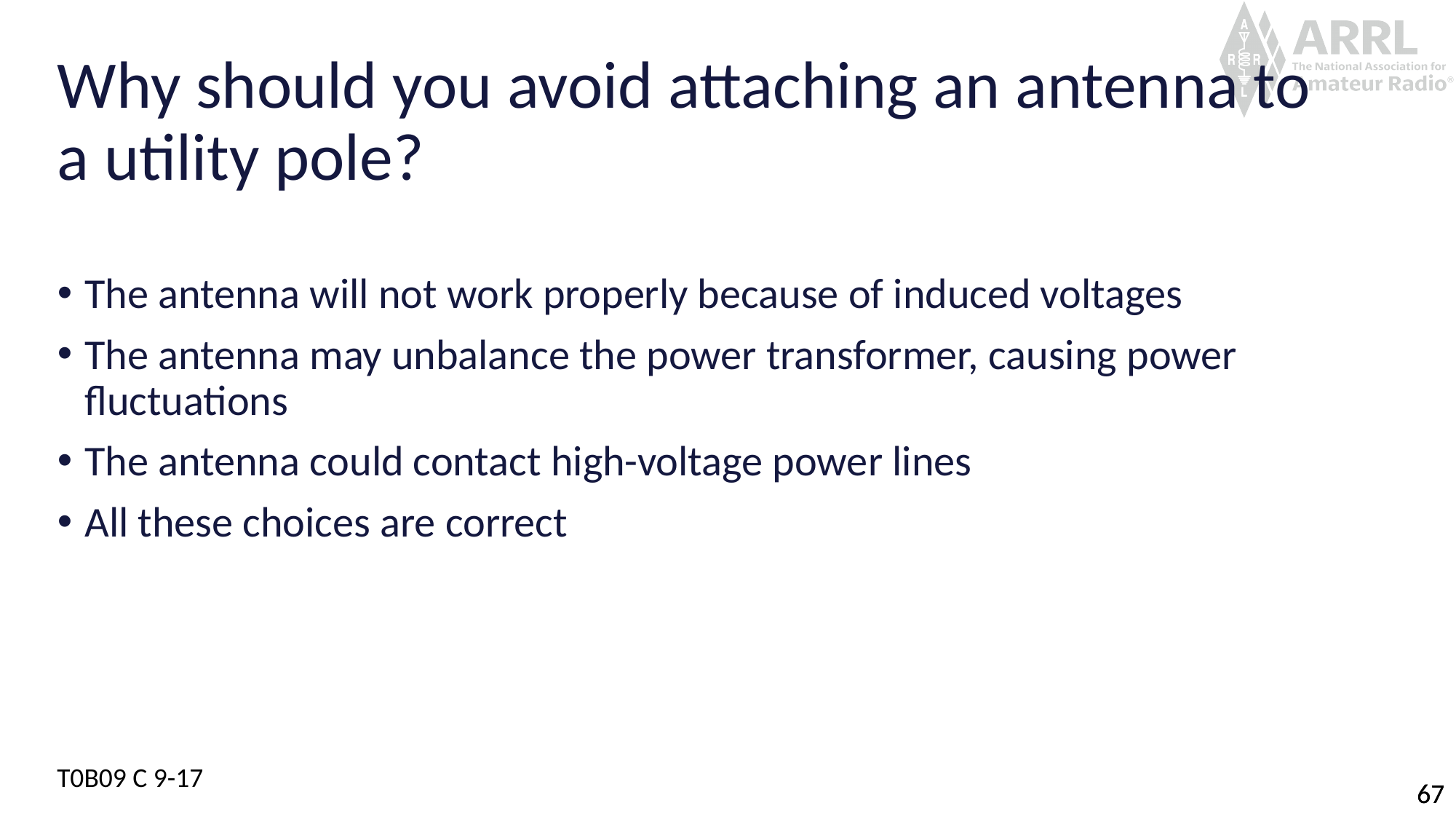

# Why should you avoid attaching an antenna to a utility pole?
The antenna will not work properly because of induced voltages
The antenna may unbalance the power transformer, causing power fluctuations
The antenna could contact high-voltage power lines
All these choices are correct
T0B09 C 9-17